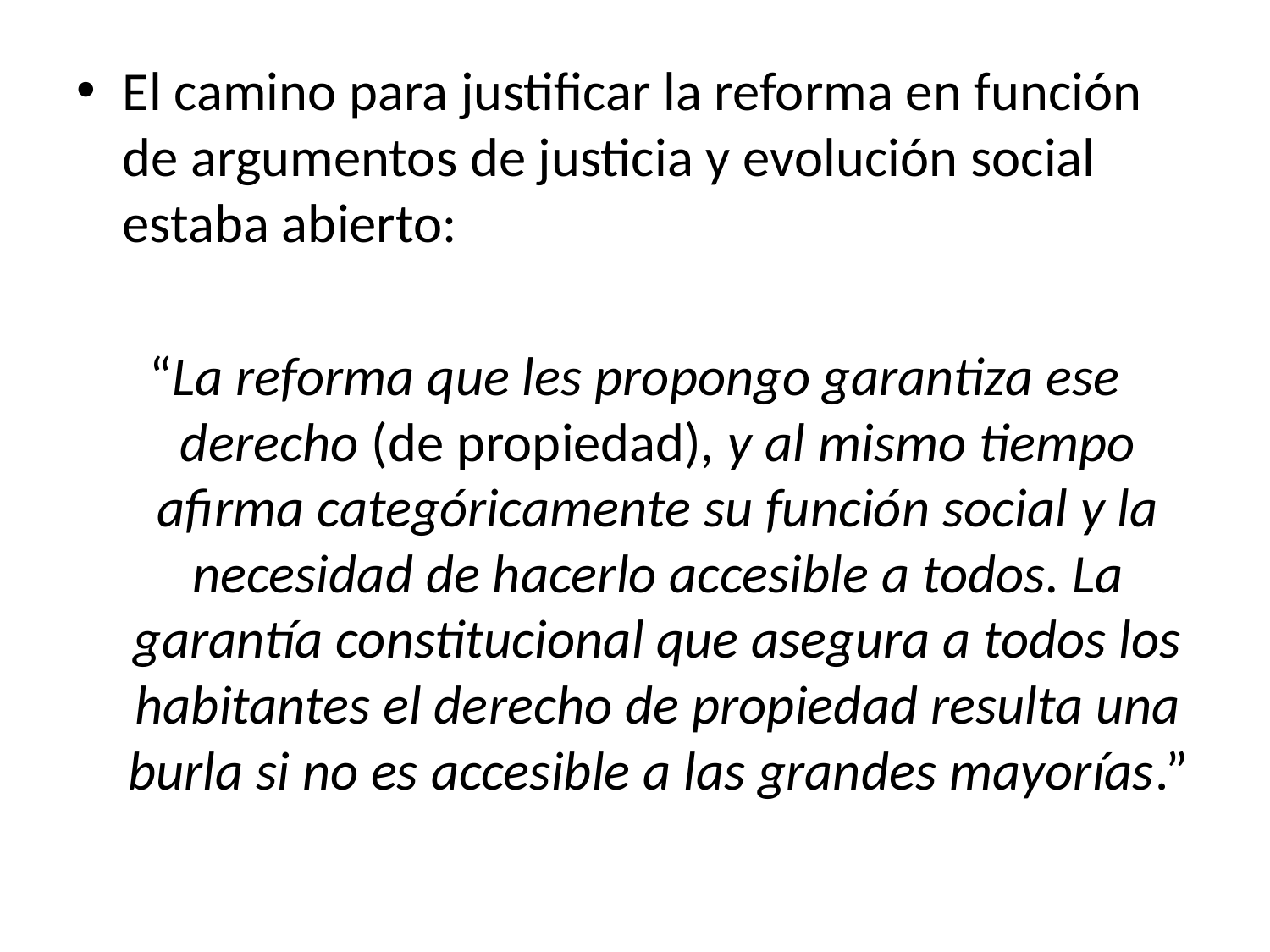

El camino para justificar la reforma en función de argumentos de justicia y evolución social estaba abierto:

“La reforma que les propongo garantiza ese derecho (de propiedad), y al mismo tiempo afirma categóricamente su función social y la necesidad de hacerlo accesible a todos. La garantía constitucional que asegura a todos los habitantes el derecho de propiedad resulta una burla si no es accesible a las grandes mayorías.”